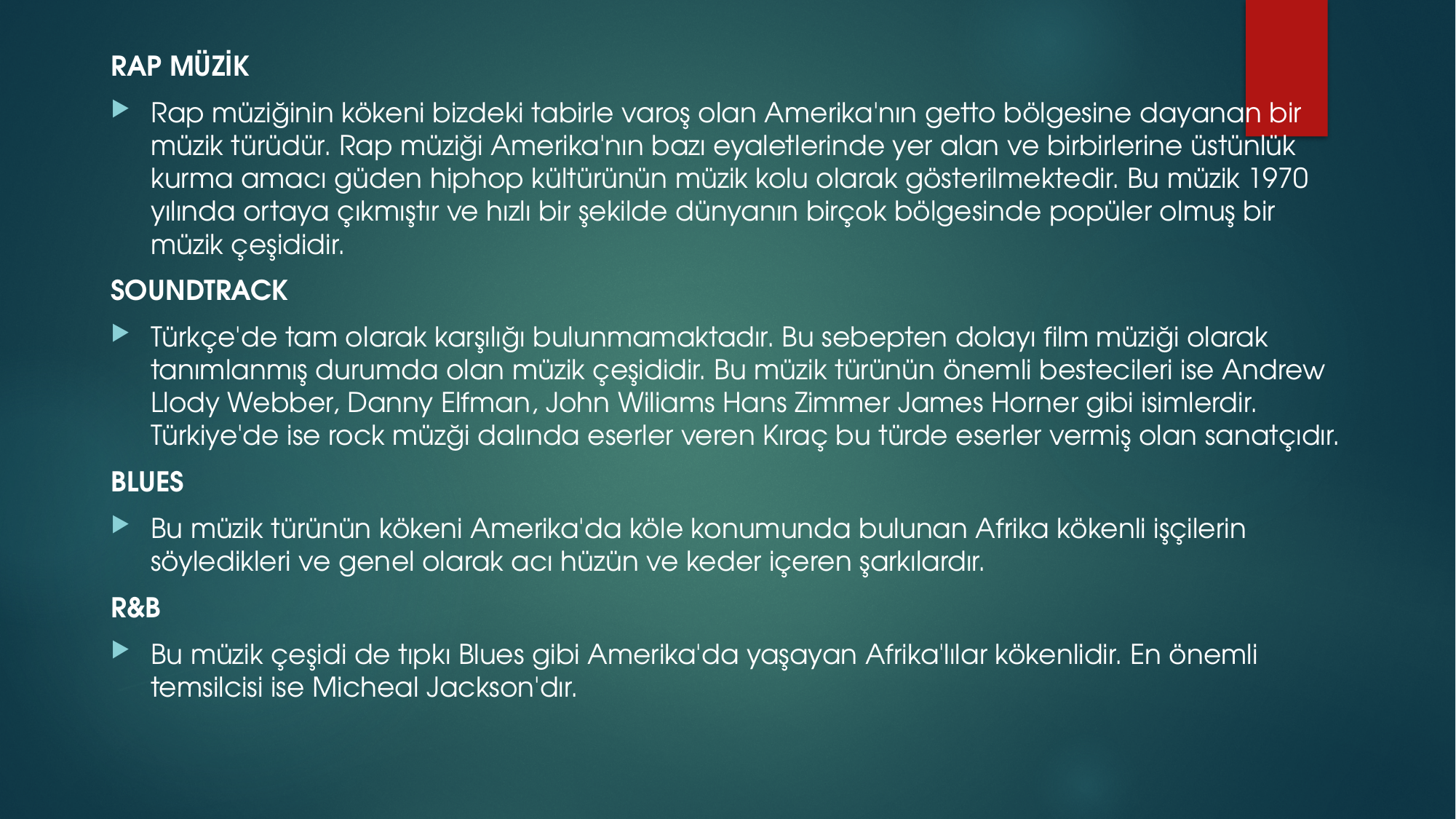

RAP MÜZİK
Rap müziğinin kökeni bizdeki tabirle varoş olan Amerika'nın getto bölgesine dayanan bir müzik türüdür. Rap müziği Amerika'nın bazı eyaletlerinde yer alan ve birbirlerine üstünlük kurma amacı güden hiphop kültürünün müzik kolu olarak gösterilmektedir. Bu müzik 1970 yılında ortaya çıkmıştır ve hızlı bir şekilde dünyanın birçok bölgesinde popüler olmuş bir müzik çeşididir.
SOUNDTRACK
Türkçe'de tam olarak karşılığı bulunmamaktadır. Bu sebepten dolayı film müziği olarak tanımlanmış durumda olan müzik çeşididir. Bu müzik türünün önemli bestecileri ise Andrew Llody Webber, Danny Elfman, John Wiliams Hans Zimmer James Horner gibi isimlerdir. Türkiye'de ise rock müzği dalında eserler veren Kıraç bu türde eserler vermiş olan sanatçıdır.
BLUES
Bu müzik türünün kökeni Amerika'da köle konumunda bulunan Afrika kökenli işçilerin söyledikleri ve genel olarak acı hüzün ve keder içeren şarkılardır.
R&B
Bu müzik çeşidi de tıpkı Blues gibi Amerika'da yaşayan Afrika'lılar kökenlidir. En önemli temsilcisi ise Micheal Jackson'dır.